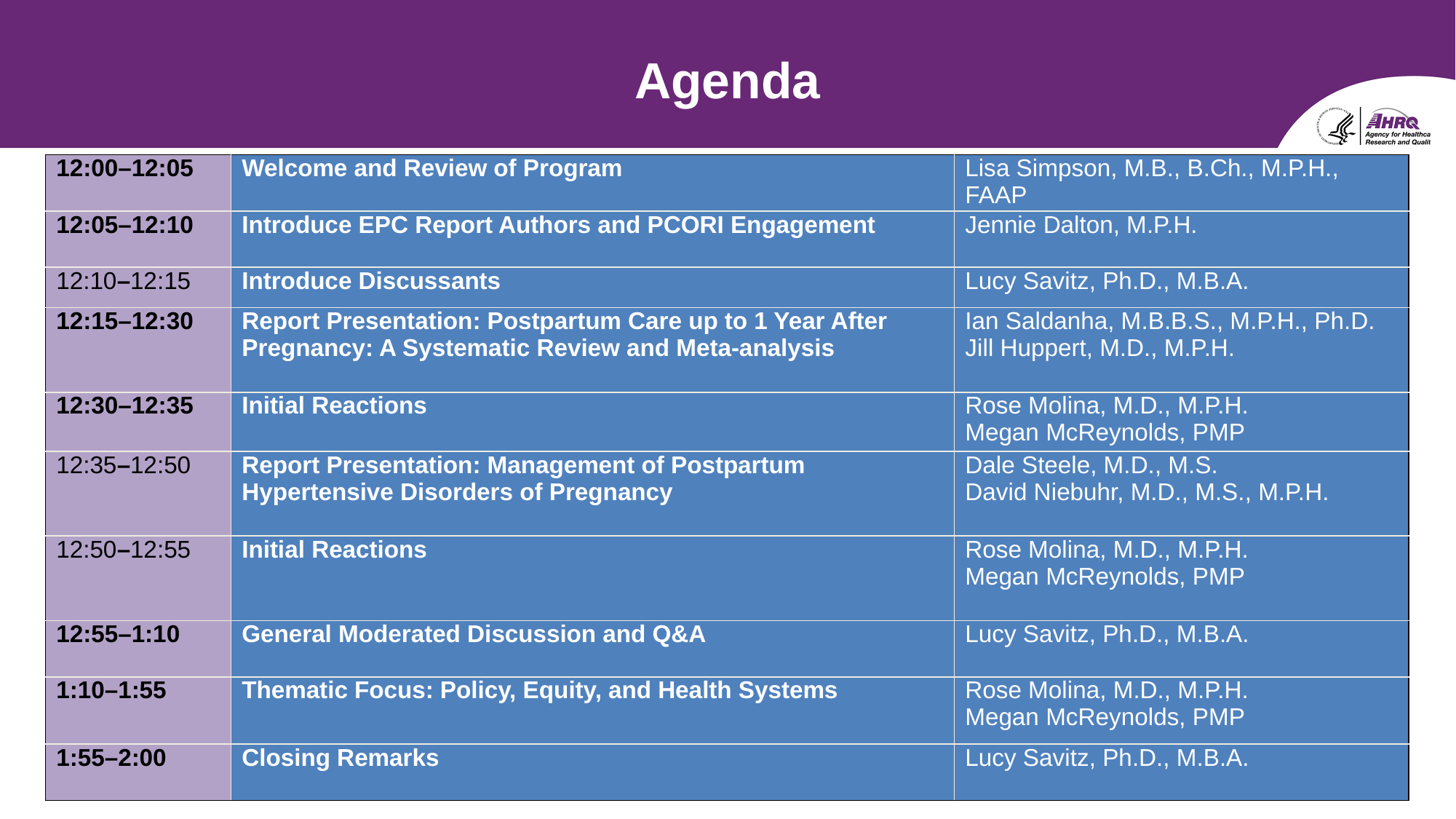

Agenda
| 12:00–12:05 | Welcome and Review of Program | Lisa Simpson, M.B., B.Ch., M.P.H., FAAP |
| --- | --- | --- |
| 12:05–12:10 | Introduce EPC Report Authors and PCORI Engagement | Jennie Dalton, M.P.H. |
| 12:10–12:15 | Introduce Discussants | Lucy Savitz, Ph.D., M.B.A. |
| 12:15–12:30 | Report Presentation: Postpartum Care up to 1 Year After Pregnancy: A Systematic Review and Meta-analysis | Ian Saldanha, M.B.B.S., M.P.H., Ph.D. Jill Huppert, M.D., M.P.H. |
| 12:30–12:35 | Initial Reactions | Rose Molina, M.D., M.P.H. Megan McReynolds, PMP |
| 12:35–12:50 | Report Presentation: Management of Postpartum Hypertensive Disorders of Pregnancy | Dale Steele, M.D., M.S. David Niebuhr, M.D., M.S., M.P.H. |
| 12:50–12:55 | Initial Reactions | Rose Molina, M.D., M.P.H. Megan McReynolds, PMP |
| 12:55–1:10 | General Moderated Discussion and Q&A | Lucy Savitz, Ph.D., M.B.A. |
| 1:10–1:55 | Thematic Focus: Policy, Equity, and Health Systems | Rose Molina, M.D., M.P.H. Megan McReynolds, PMP |
| 1:55–2:00 | Closing Remarks | Lucy Savitz, Ph.D., M.B.A. |